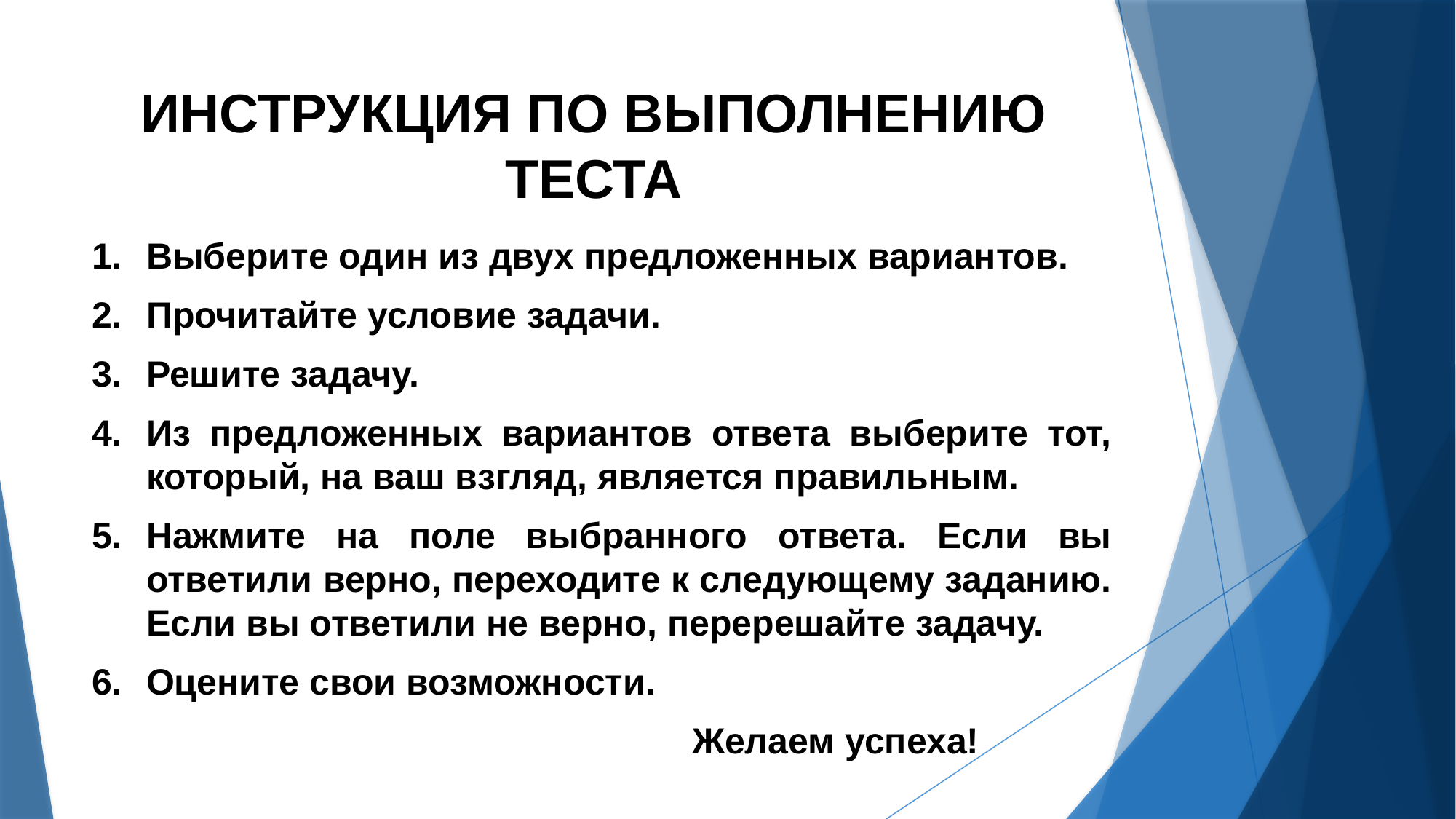

# ИНСТРУКЦИЯ ПО ВЫПОЛНЕНИЮ ТЕСТА
Выберите один из двух предложенных вариантов.
Прочитайте условие задачи.
Решите задачу.
Из предложенных вариантов ответа выберите тот, который, на ваш взгляд, является правильным.
Нажмите на поле выбранного ответа. Если вы ответили верно, переходите к следующему заданию. Если вы ответили не верно, перерешайте задачу.
Оцените свои возможности.
						Желаем успеха!